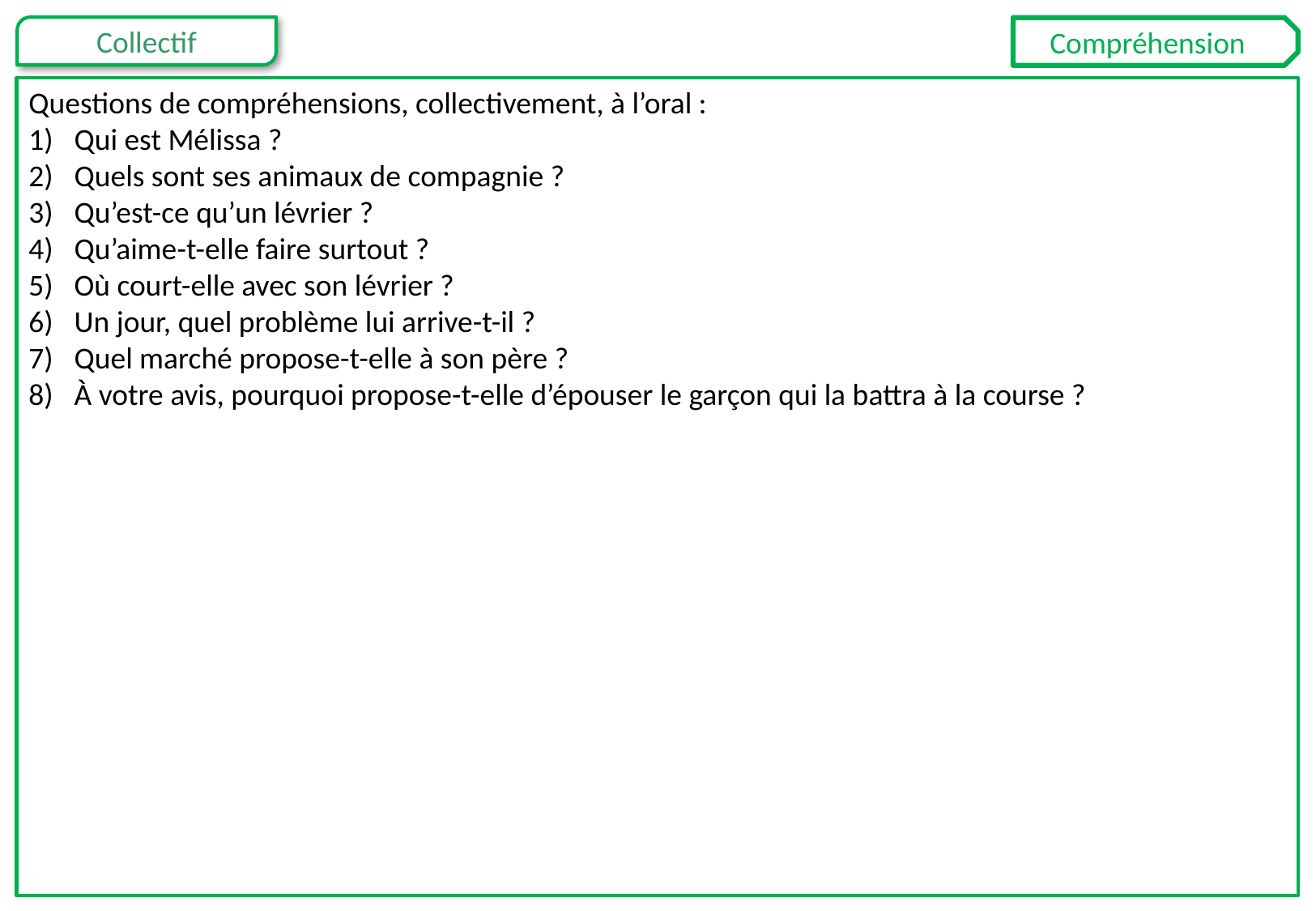

Compréhension
Questions de compréhensions, collectivement, à l’oral :
Qui est Mélissa ?
Quels sont ses animaux de compagnie ?
Qu’est-ce qu’un lévrier ?
Qu’aime-t-elle faire surtout ?
Où court-elle avec son lévrier ?
Un jour, quel problème lui arrive-t-il ?
Quel marché propose-t-elle à son père ?
À votre avis, pourquoi propose-t-elle d’épouser le garçon qui la battra à la course ?